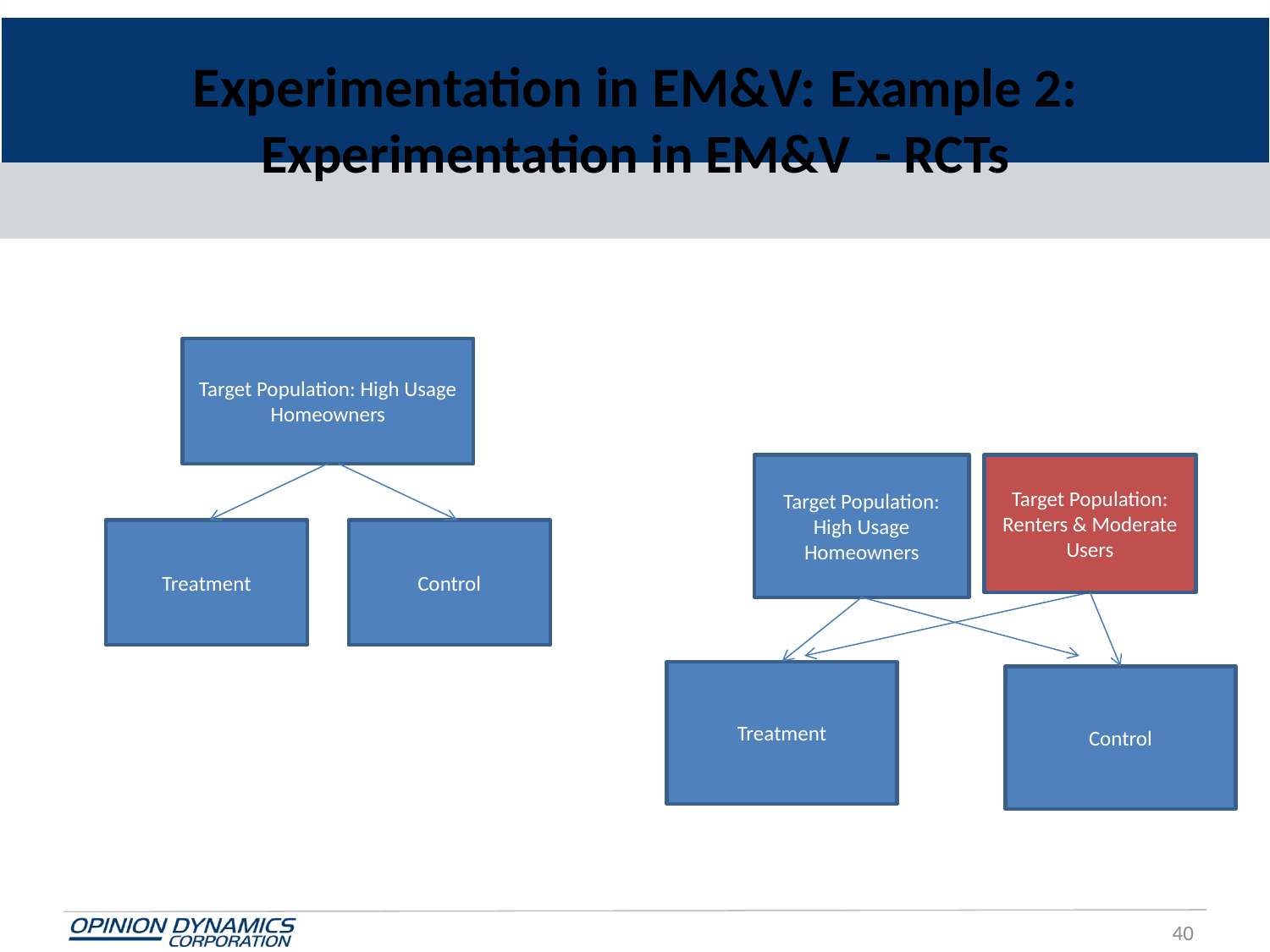

# Experimentation in EM&V: Example 2: Experimentation in EM&V  - RCTs
Target Population: High Usage Homeowners
Treatment
Control
Target Population: High Usage Homeowners
Treatment
Control
Target Population: Renters & Moderate Users
40